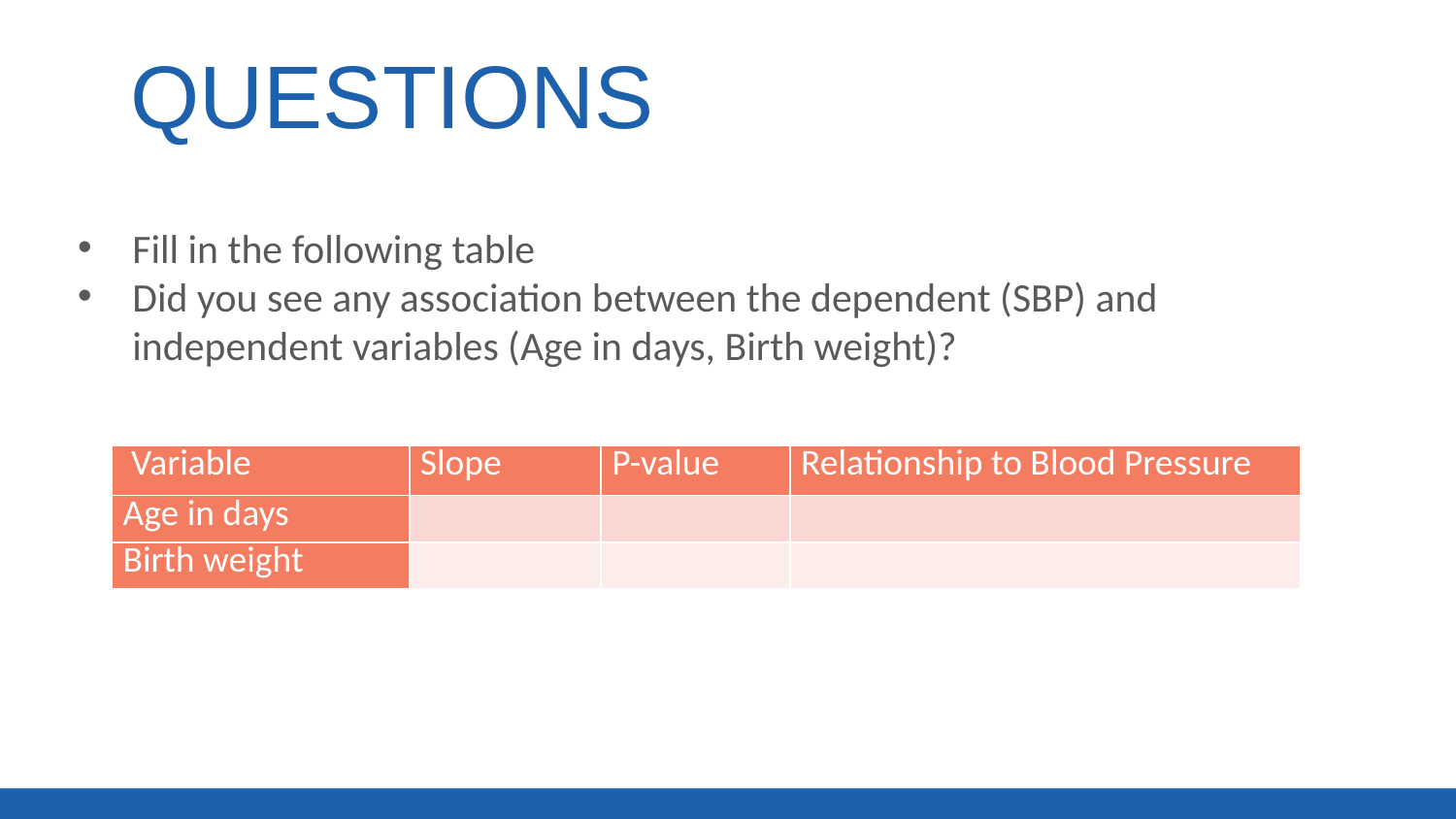

QUESTIONS
Fill in the following table
Did you see any association between the dependent (SBP) and independent variables (Age in days, Birth weight)?
| Variable | Slope | P-value | Relationship to Blood Pressure |
| --- | --- | --- | --- |
| Age in days |  |  |  |
| Birth weight |  |  |  |